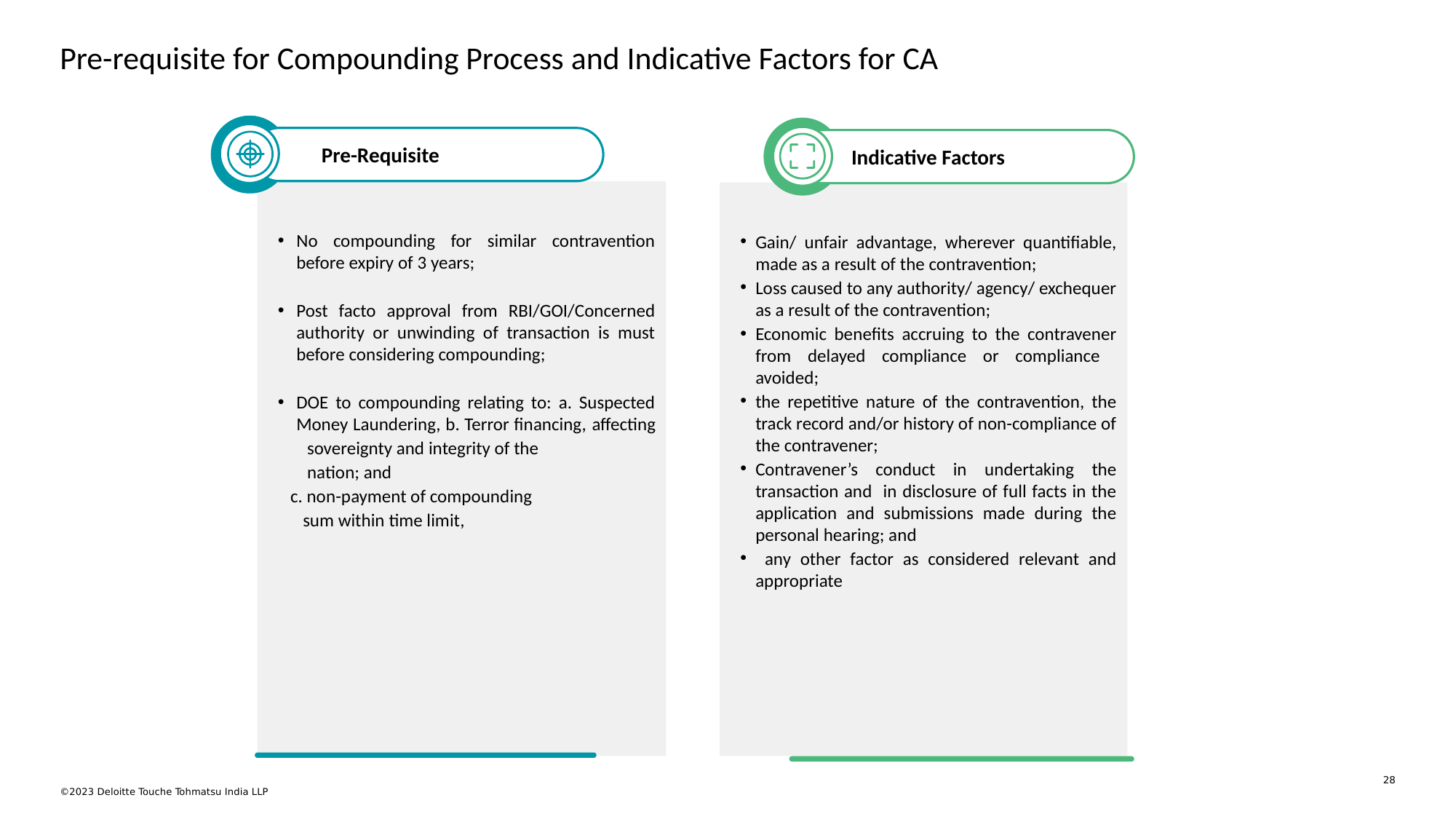

# Pre-requisite for Compounding Process and Indicative Factors for CA

Pre-Requisite
Indicative Factors

No compounding for similar contravention before expiry of 3 years;

Post facto approval from RBI/GOI/Concerned authority or unwinding of transaction is must before considering compounding;

DOE to compounding relating to: a. Suspected Money Laundering, b. Terror financing, affecting
       sovereignty and integrity of the
       nation; and
   c. non-payment of compounding
      sum within time limit,

Gain/ unfair advantage, wherever quantifiable, made as a result of the contravention;
Loss caused to any authority/ agency/ exchequer as a result of the contravention;
Economic benefits accruing to the contravener from delayed compliance or compliance  avoided;
the repetitive nature of the contravention, the track record and/or history of non-compliance of the contravener;
Contravener’s conduct in undertaking the transaction and  in disclosure of full facts in the application and submissions made during the personal hearing; and
 any other factor as considered relevant and appropriate